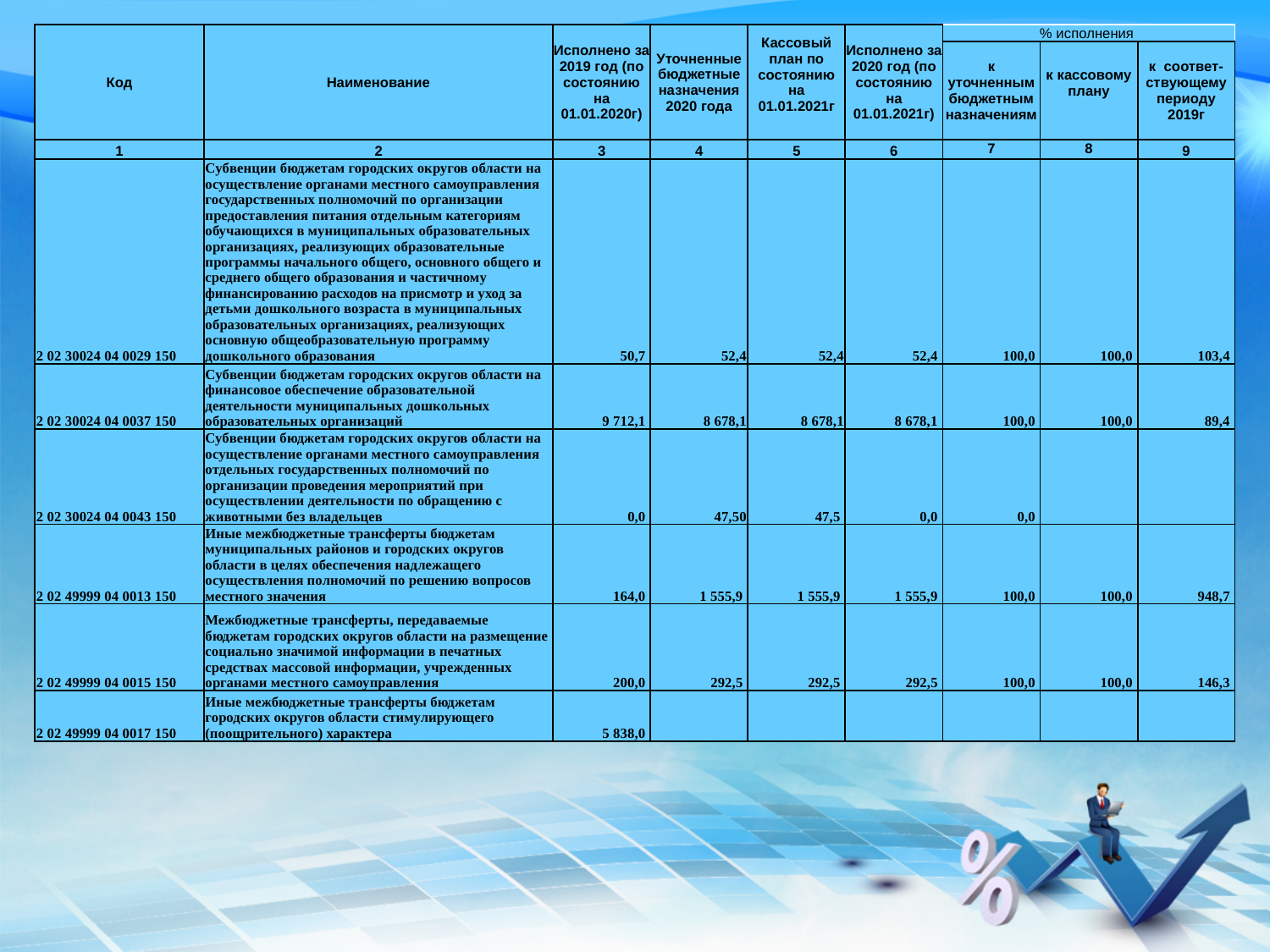

| Код | Наименование | Исполнено за 2019 год (по состоянию на 01.01.2020г) | Уточненные бюджетные назначения 2020 года | Кассовый план по состоянию на 01.01.2021г | Исполнено за 2020 год (по состоянию на 01.01.2021г) | % исполнения |  |  |
| --- | --- | --- | --- | --- | --- | --- | --- | --- |
|  |  |  |  |  |  | к уточненным бюджетным назначениям | к кассовому плану | к соответ-ствующему периоду 2019г |
| 1 | 2 | 3 | 4 | 5 | 6 | 7 | 8 | 9 |
| 2 02 30024 04 0029 150 | Cубвенции бюджетам городских округов области на осуществление органами местного самоуправления государственных полномочий по организации предоставления питания отдельным категориям обучающихся в муниципальных образовательных организациях, реализующих образовательные программы начального общего, основного общего и среднего общего образования и частичному финансированию расходов на присмотр и уход за детьми дошкольного возраста в муниципальных образовательных организациях, реализующих основную общеобразовательную программу дошкольного образования | 50,7 | 52,4 | 52,4 | 52,4 | 100,0 | 100,0 | 103,4 |
| 2 02 30024 04 0037 150 | Cубвенции бюджетам городских округов области на финансовое обеспечение образовательной деятельности муниципальных дошкольных образовательных организаций | 9 712,1 | 8 678,1 | 8 678,1 | 8 678,1 | 100,0 | 100,0 | 89,4 |
| 2 02 30024 04 0043 150 | Субвенции бюджетам городских округов области на осуществление органами местного самоуправления отдельных государственных полномочий по организации проведения мероприятий при осуществлении деятельности по обращению с животными без владельцев | 0,0 | 47,50 | 47,5 | 0,0 | 0,0 |  |  |
| 2 02 49999 04 0013 150 | Иные межбюджетные трансферты бюджетам муниципальных районов и городских округов области в целях обеспечения надлежащего осуществления полномочий по решению вопросов местного значения | 164,0 | 1 555,9 | 1 555,9 | 1 555,9 | 100,0 | 100,0 | 948,7 |
| 2 02 49999 04 0015 150 | Межбюджетные трансферты, передаваемые бюджетам городских округов области на размещение социально значимой информации в печатных средствах массовой информации, учрежденных органами местного самоуправления | 200,0 | 292,5 | 292,5 | 292,5 | 100,0 | 100,0 | 146,3 |
| 2 02 49999 04 0017 150 | Иные межбюджетные трансферты бюджетам городских округов области стимулирующего (поощрительного) характера | 5 838,0 |  |  |  |  |  |  |